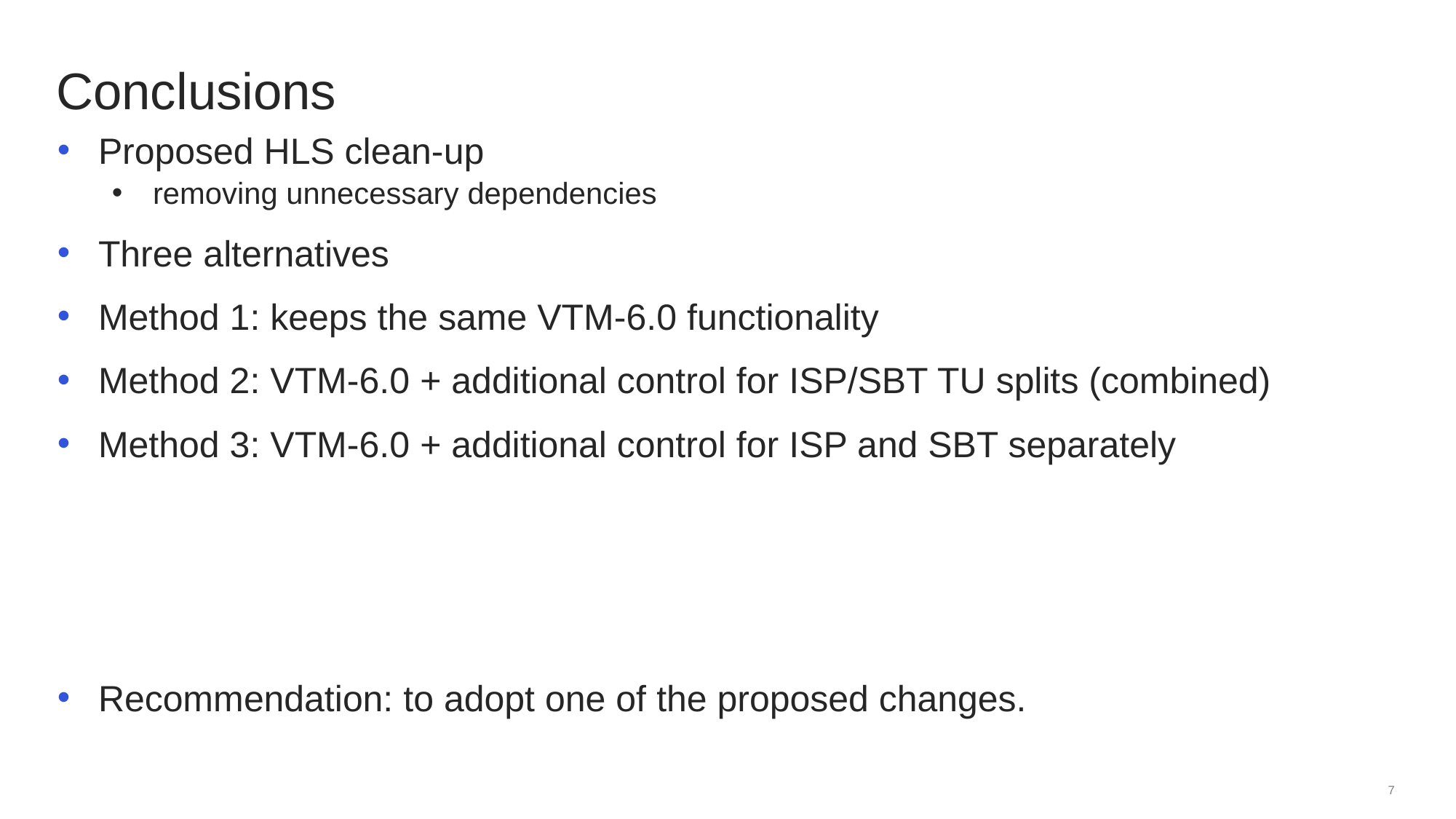

# Conclusions
Proposed HLS clean-up
removing unnecessary dependencies
Three alternatives
Method 1: keeps the same VTM-6.0 functionality
Method 2: VTM-6.0 + additional control for ISP/SBT TU splits (combined)
Method 3: VTM-6.0 + additional control for ISP and SBT separately

Recommendation: to adopt one of the proposed changes.